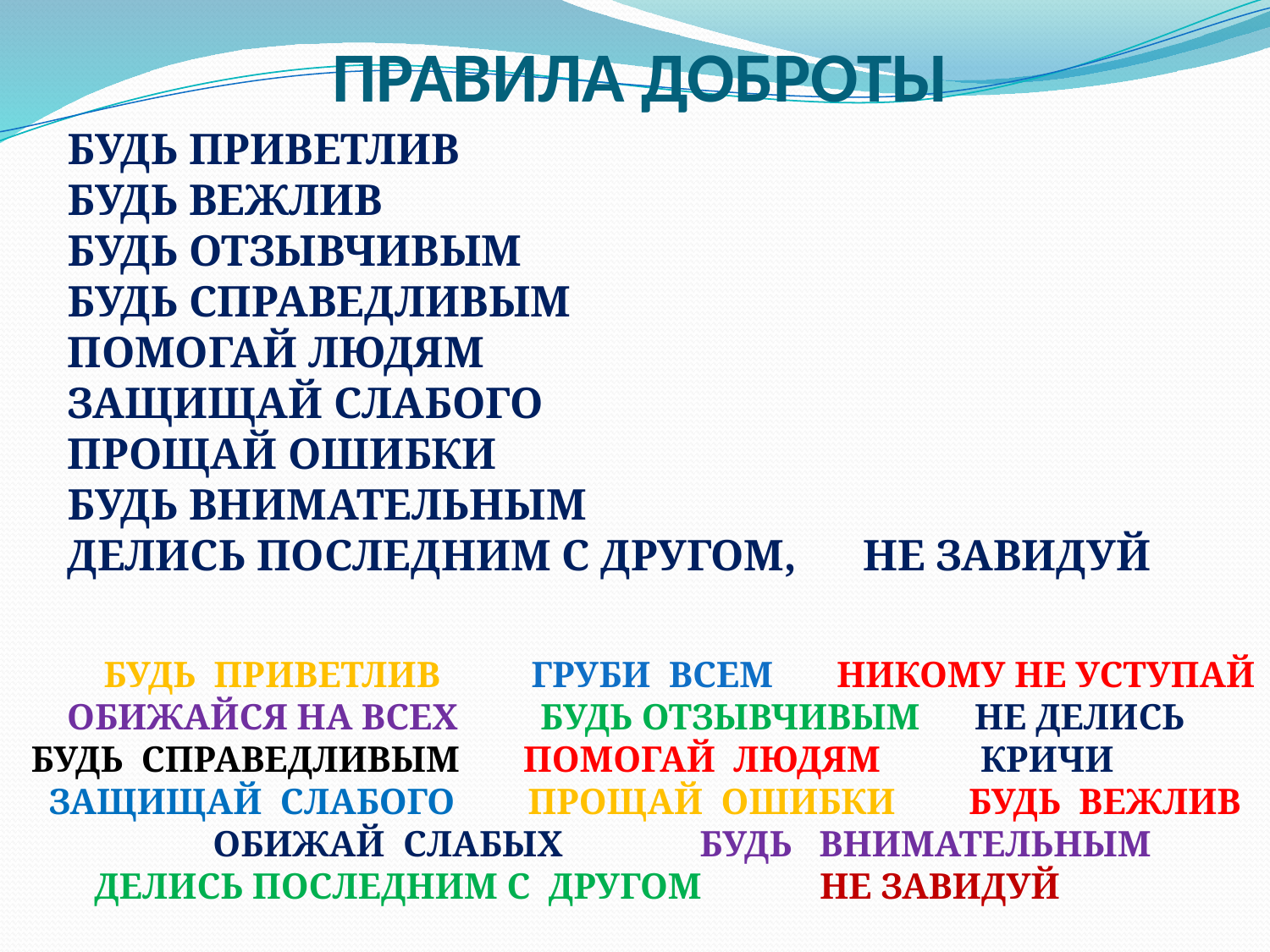

# ПРАВИЛА ДОБРОТЫ
БУДЬ ПРИВЕТЛИВ
БУДЬ ВЕЖЛИВ
БУДЬ ОТЗЫВЧИВЫМ
БУДЬ СПРАВЕДЛИВЫМ
ПОМОГАЙ ЛЮДЯМ
ЗАЩИЩАЙ СЛАБОГО
ПРОЩАЙ ОШИБКИ
БУДЬ ВНИМАТЕЛЬНЫМ
ДЕЛИСЬ ПОСЛЕДНИМ С ДРУГОМ,      НЕ ЗАВИДУЙ

          БУДЬ  ПРИВЕТЛИВ          ГРУБИ  ВСЕМ       НИКОМУ НЕ УСТУПАЙ
      ОБИЖАЙСЯ НА ВСЕХ         БУДЬ ОТЗЫВЧИВЫМ      НЕ ДЕЛИСЬ
  БУДЬ  СПРАВЕДЛИВЫМ       ПОМОГАЙ  ЛЮДЯМ           КРИЧИ
    ЗАЩИЩАЙ  СЛАБОГО        ПРОЩАЙ  ОШИБКИ        БУДЬ  ВЕЖЛИВ
                      ОБИЖАЙ  СЛАБЫХ               БУДЬ   ВНИМАТЕЛЬНЫМ
         ДЕЛИСЬ ПОСЛЕДНИМ С  ДРУГОМ             НЕ ЗАВИДУЙ